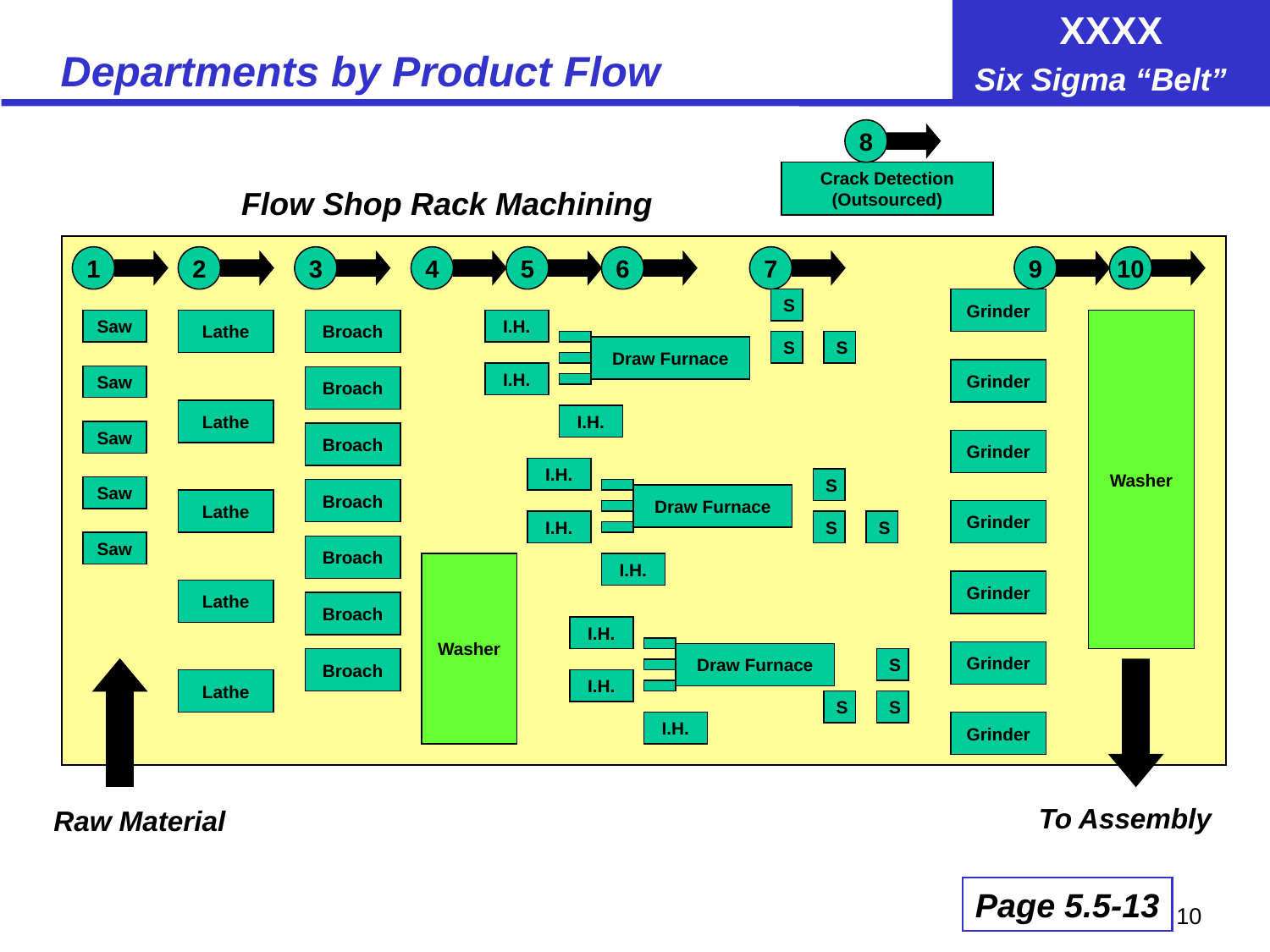

# Departments by Product Flow
8

Crack Detection (Outsourced)
Flow Shop Rack Machining

1

2

3

4

5

6

7

9

10

S
Grinder
Saw
Lathe
Broach
I.H.

Draw Furnace
I.H.
I.H.
Washer
S
S
Grinder
Saw
Broach

Lathe
Saw
Broach
Grinder
I.H.

Draw Furnace
I.H.
I.H.
S
Saw
Broach
Lathe
Grinder
S
S
Saw
Broach
Washer
Grinder
Lathe
Broach
I.H.

Draw Furnace
I.H.
I.H.
Grinder
Broach
S

Lathe
S
S
Grinder
To Assembly
Raw Material

Page 5.5-13